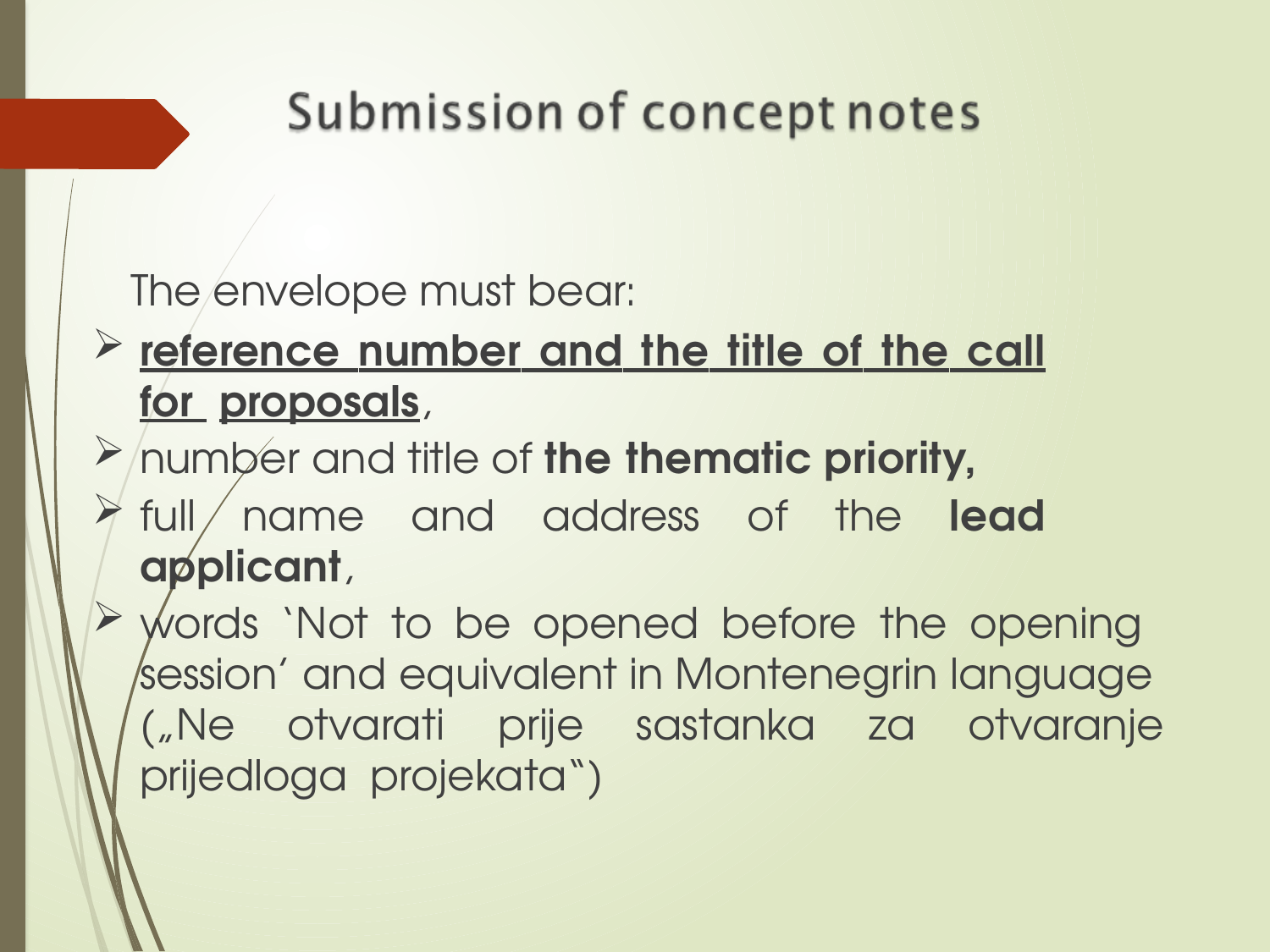

The envelope must bear:
reference number and the title of the call for  proposals,
number and title of the thematic priority,
full name and address of the lead applicant,
words ‘Not to be opened before the opening  session’ and equivalent in Montenegrin language  („Ne otvarati prije sastanka za otvaranje prijedloga  projekata“)